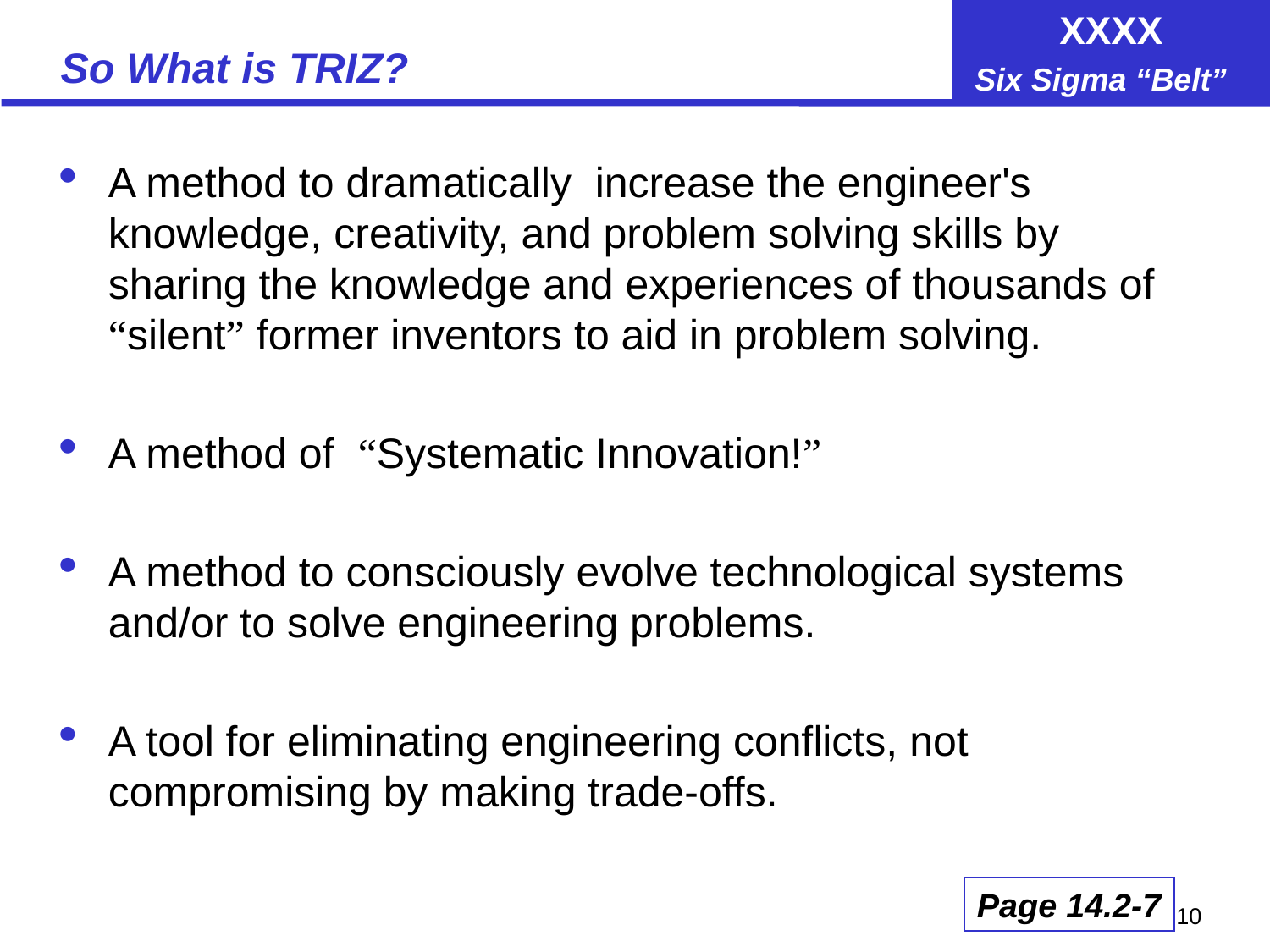

# So What is TRIZ?

A method to dramatically  increase the engineer's knowledge, creativity, and problem solving skills by sharing the knowledge and experiences of thousands of “silent” former inventors to aid in problem solving.

A method of  “Systematic Innovation!”

A method to consciously evolve technological systems and/or to solve engineering problems.

A tool for eliminating engineering conflicts, not compromising by making trade-offs.
Page 14.2-7